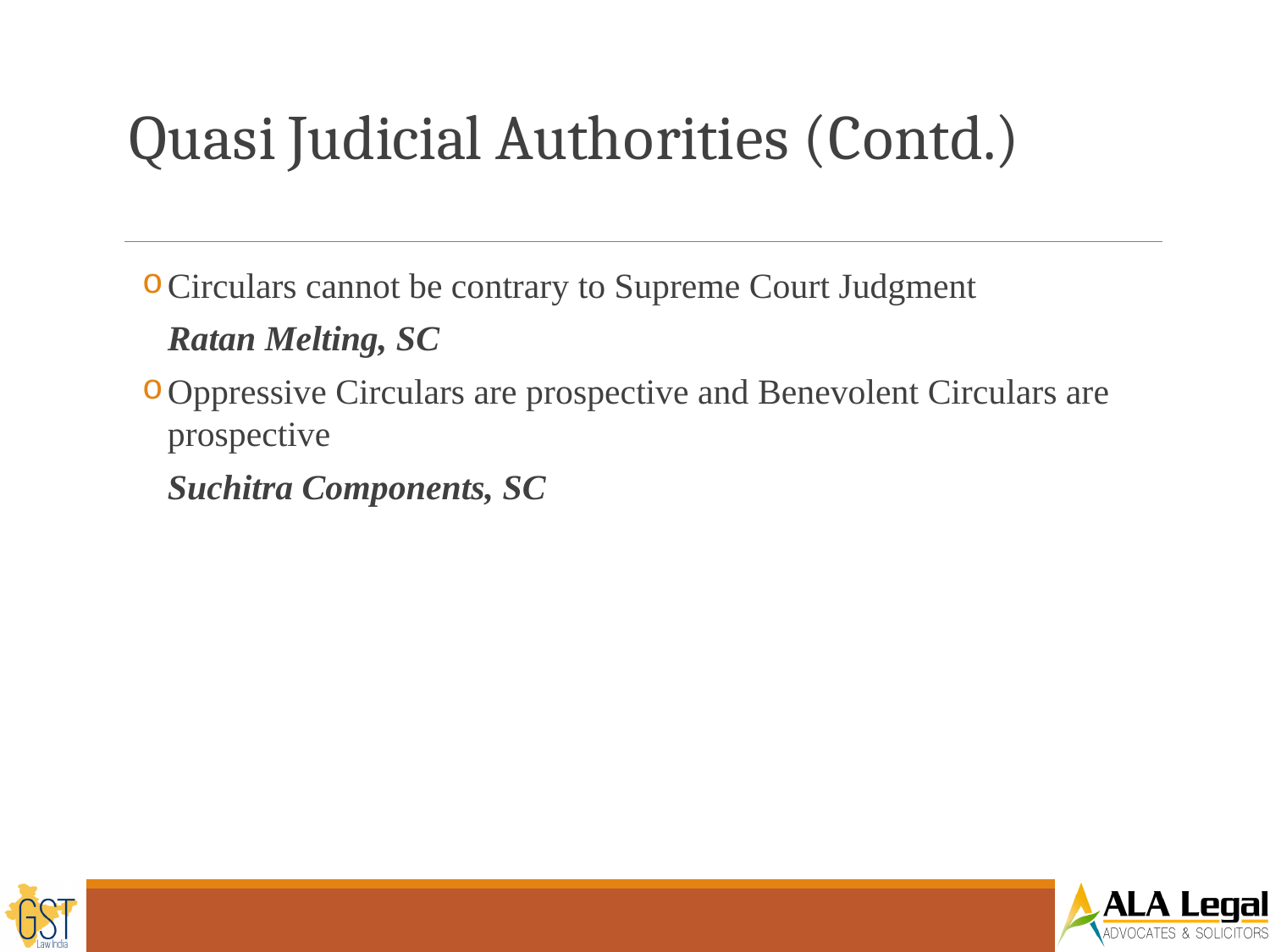

# Quasi Judicial Authorities (Contd.)
Circulars cannot be contrary to Supreme Court Judgment
Ratan Melting, SC
Oppressive Circulars are prospective and Benevolent Circulars are prospective
Suchitra Components, SC